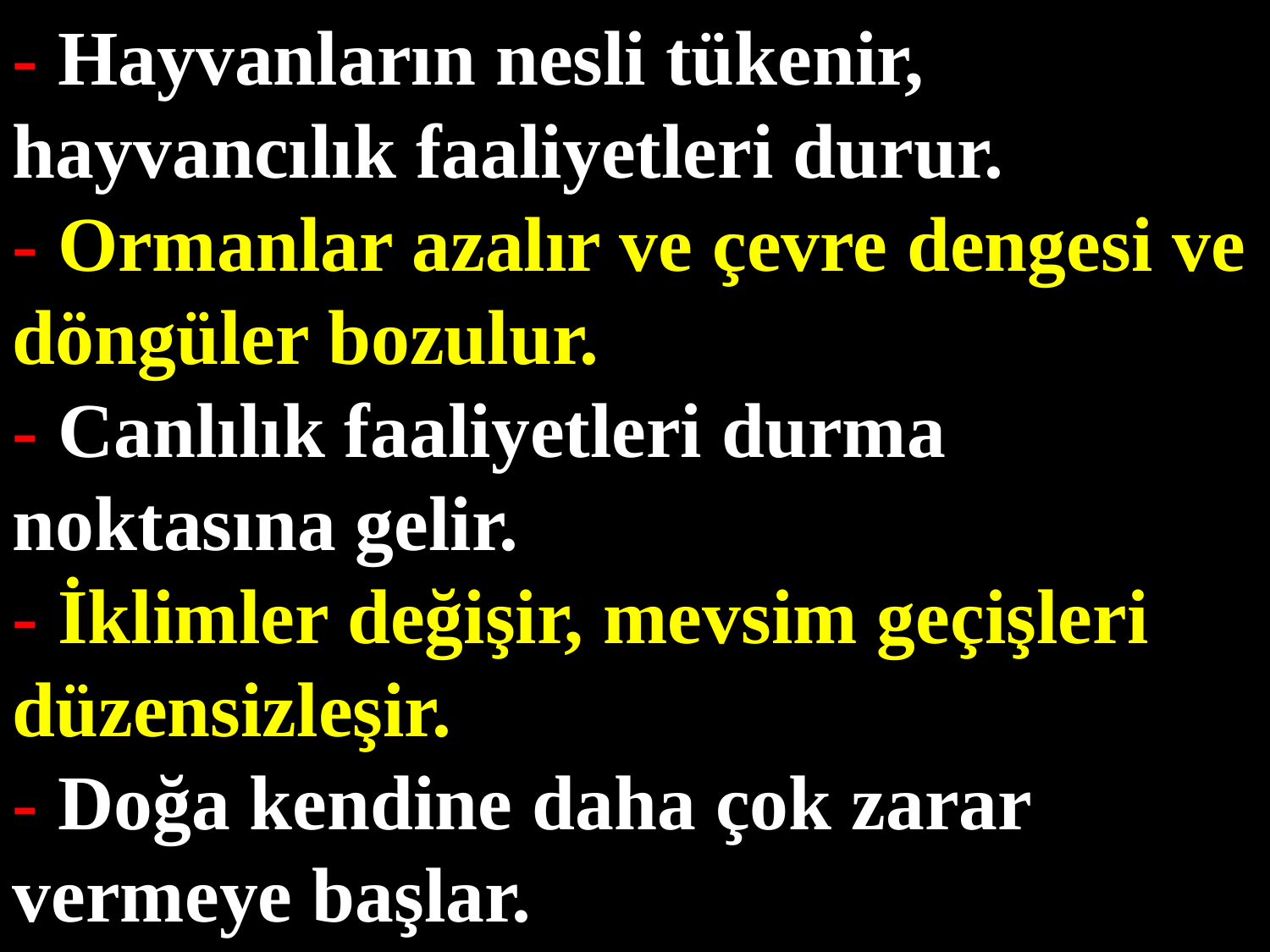

- Hayvanların nesli tükenir, hayvancılık faaliyetleri durur.
- Ormanlar azalır ve çevre dengesi ve döngüler bozulur.
- Canlılık faaliyetleri durma noktasına gelir.
- İklimler değişir, mevsim geçişleri düzensizleşir.
- Doğa kendine daha çok zarar vermeye başlar.